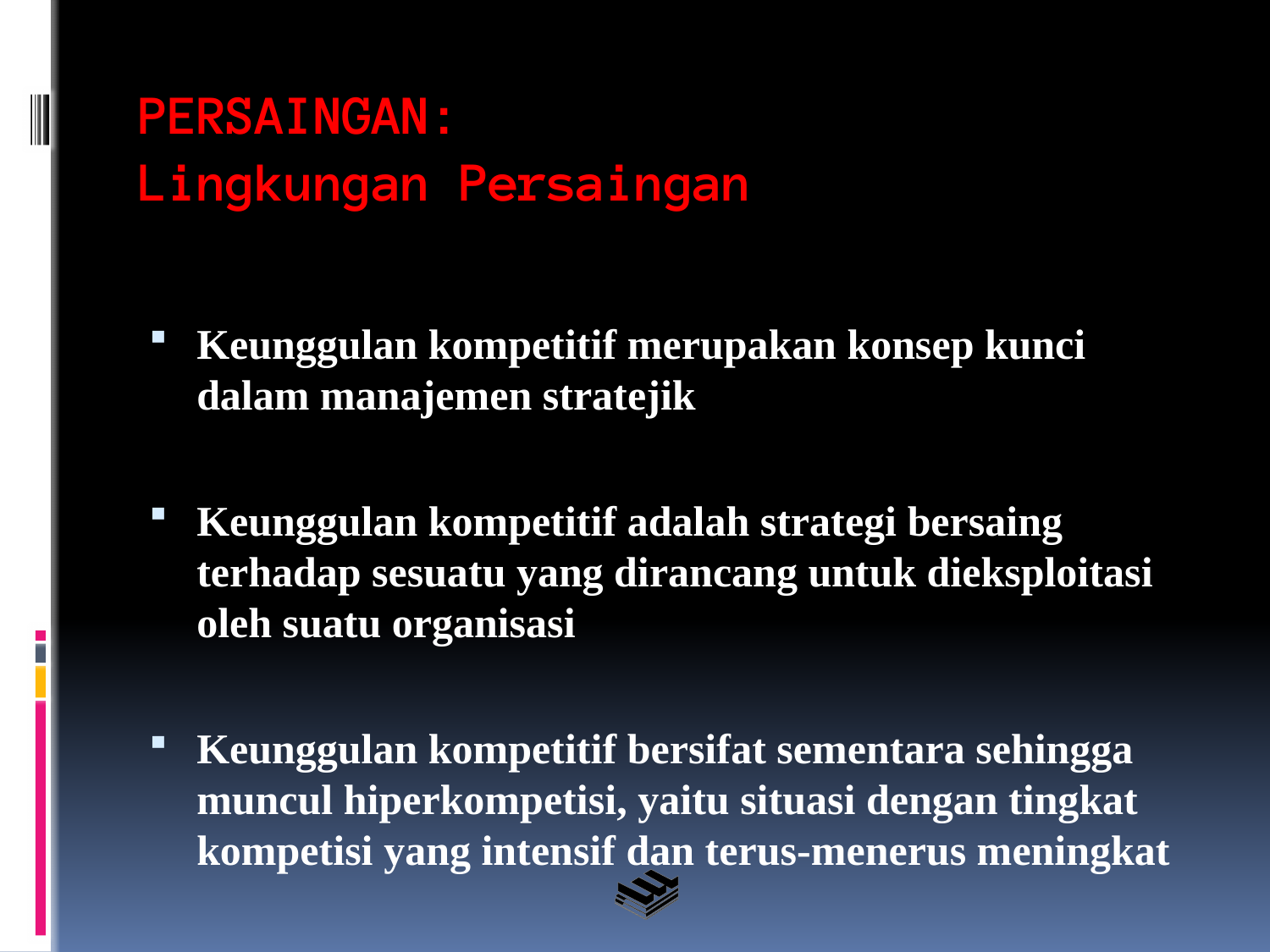

# PERSAINGAN: Lingkungan Persaingan

Keunggulan kompetitif merupakan konsep kunci dalam manajemen stratejik

Keunggulan kompetitif adalah strategi bersaing terhadap sesuatu yang dirancang untuk dieksploitasi oleh suatu organisasi

Keunggulan kompetitif bersifat sementara sehingga muncul hiperkompetisi, yaitu situasi dengan tingkat kompetisi yang intensif dan terus-menerus meningkat